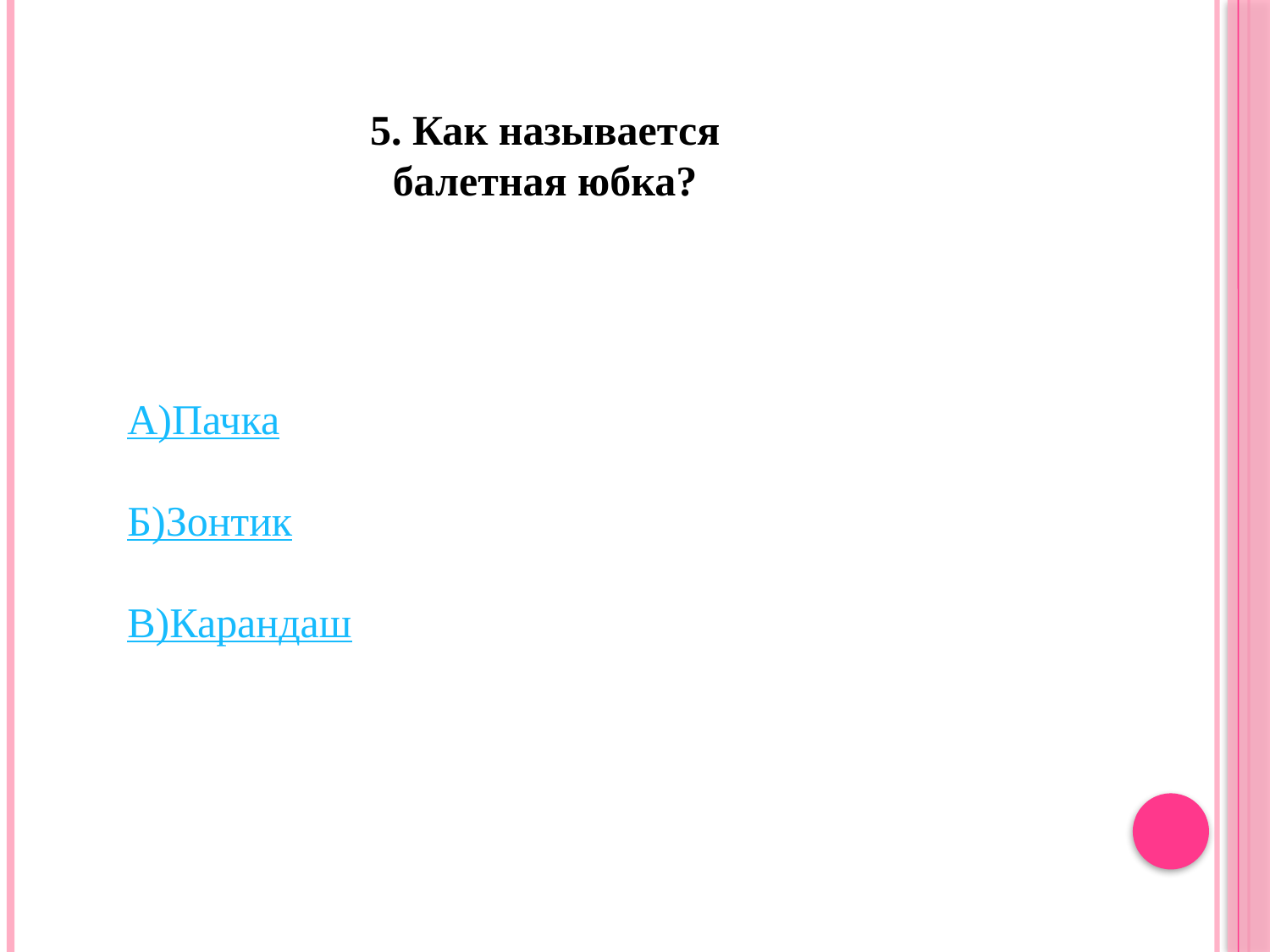

5. Как называется балетная юбка?
А)Пачка

Б)Зонтик

В)Карандаш